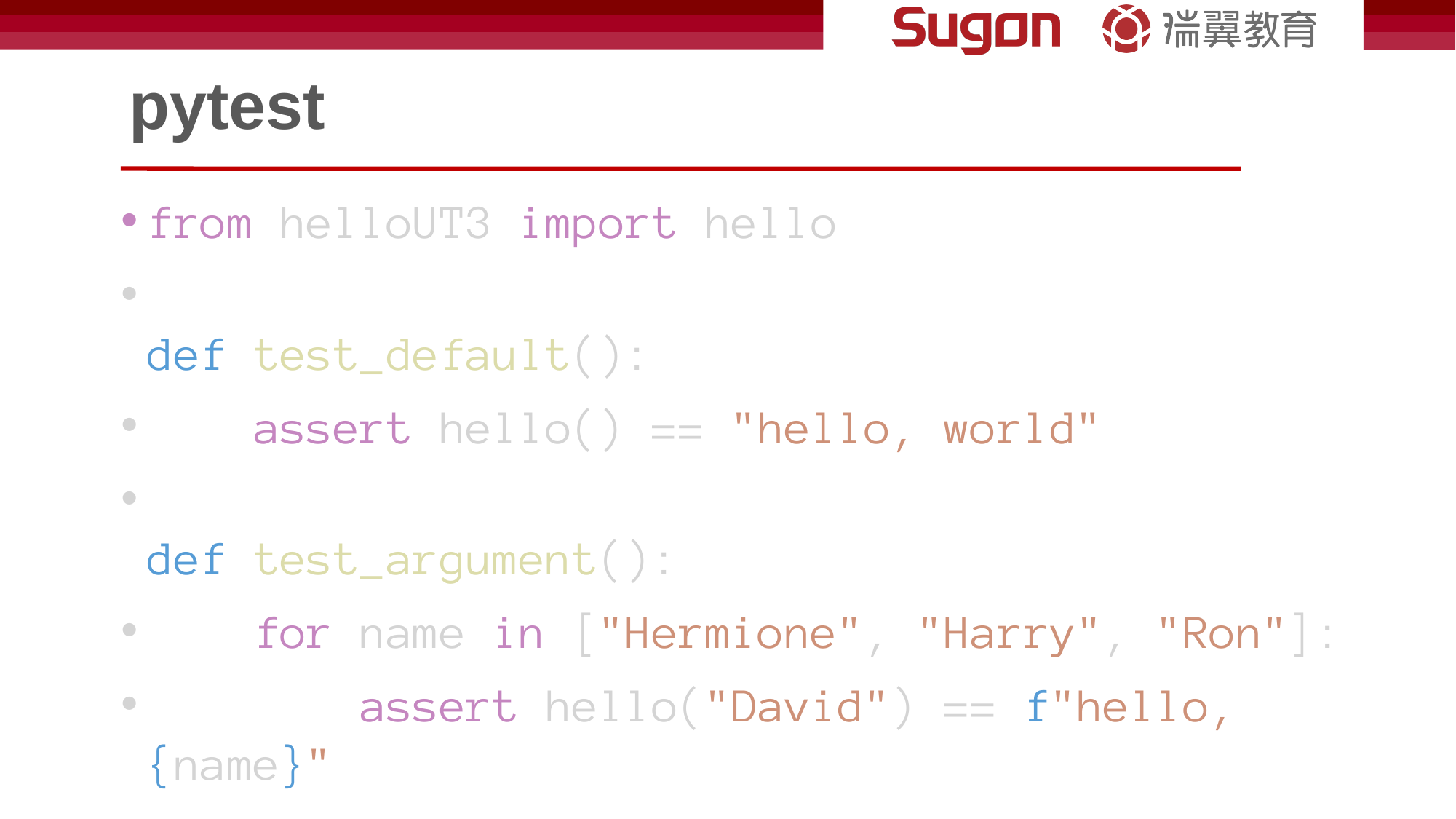

# pytest
from helloUT3 import hello
def test_default():
    assert hello() == "hello, world"
def test_argument():
    for name in ["Hermione", "Harry", "Ron"]:
        assert hello("David") == f"hello, {name}"